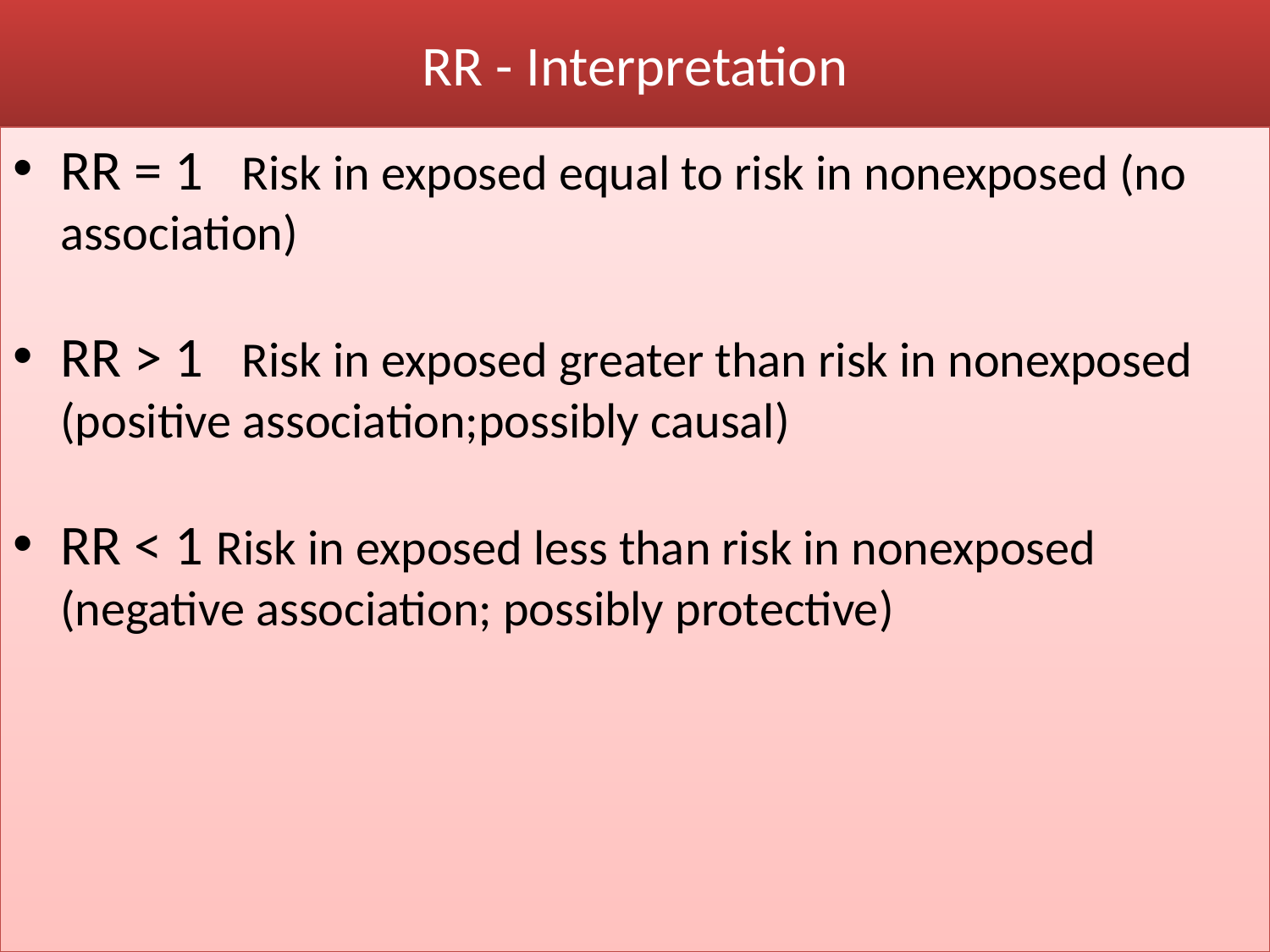

# RR - Interpretation
RR = 1   Risk in exposed equal to risk in nonexposed (no association)

RR > 1   Risk in exposed greater than risk in nonexposed (positive association;possibly causal)

RR < 1 Risk in exposed less than risk in nonexposed (negative association; possibly protective)